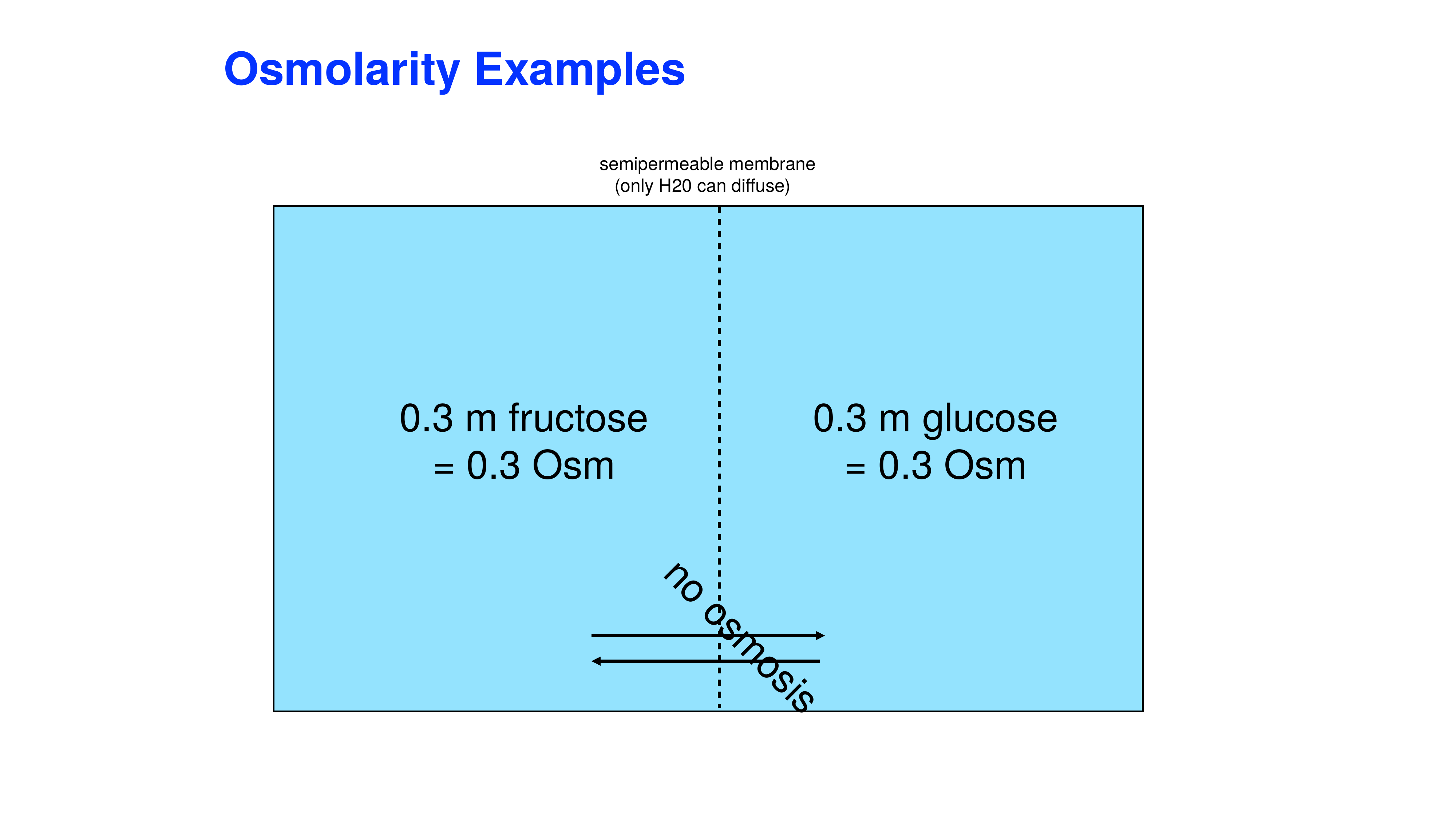

Osmolarity Examples
semipermeable membrane
(only H20 can diffuse)

0.3 m fructose
= 0.3 Osm
0.3 m glucose
= 0.3 Osm
no osmosis